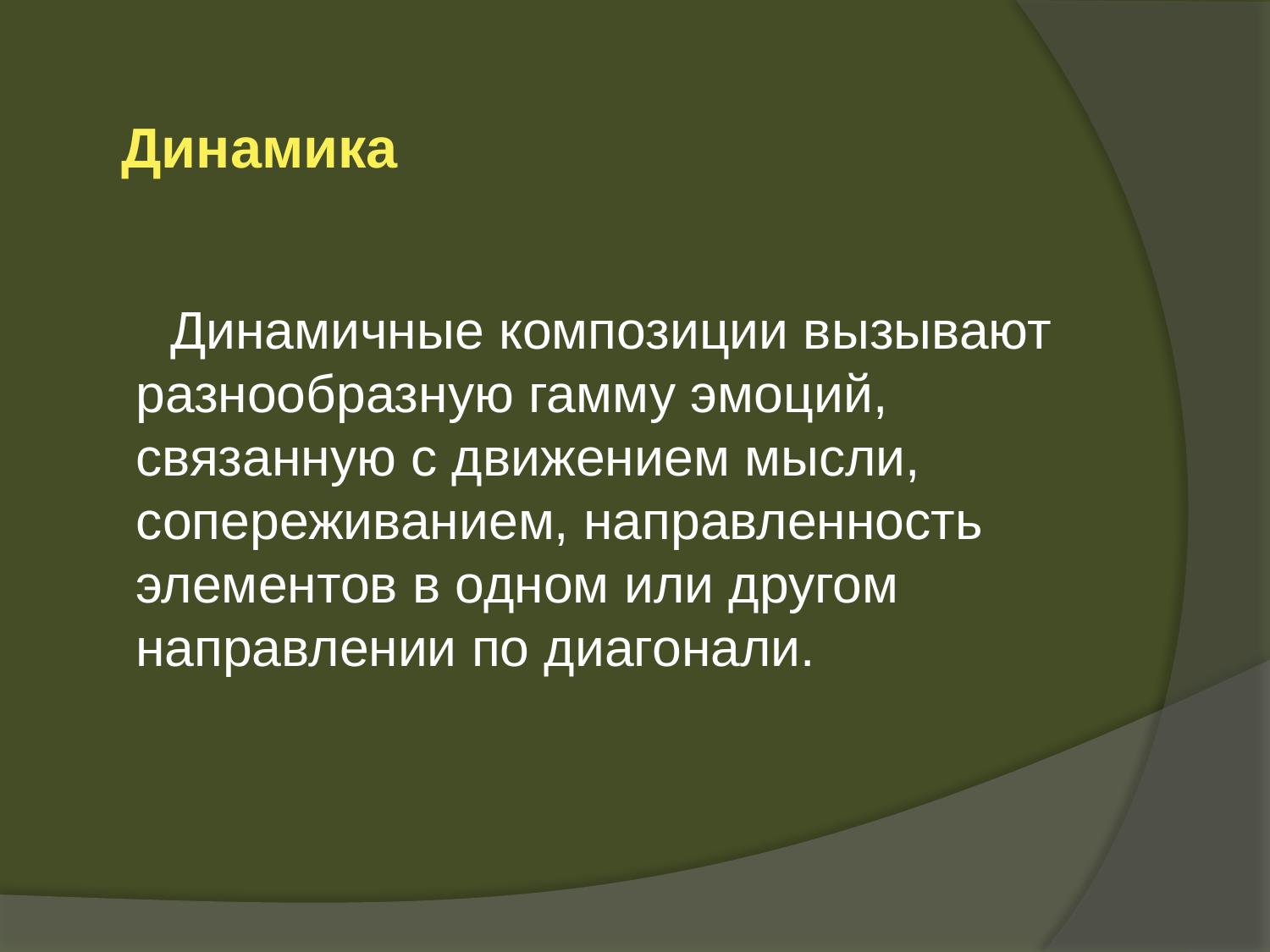

# Динамика

      Динамичные композиции вызывают разнообразную гамму эмоций,  связанную с движением мысли, сопереживанием, направленность элементов в одном или другом направлении по диагонали.